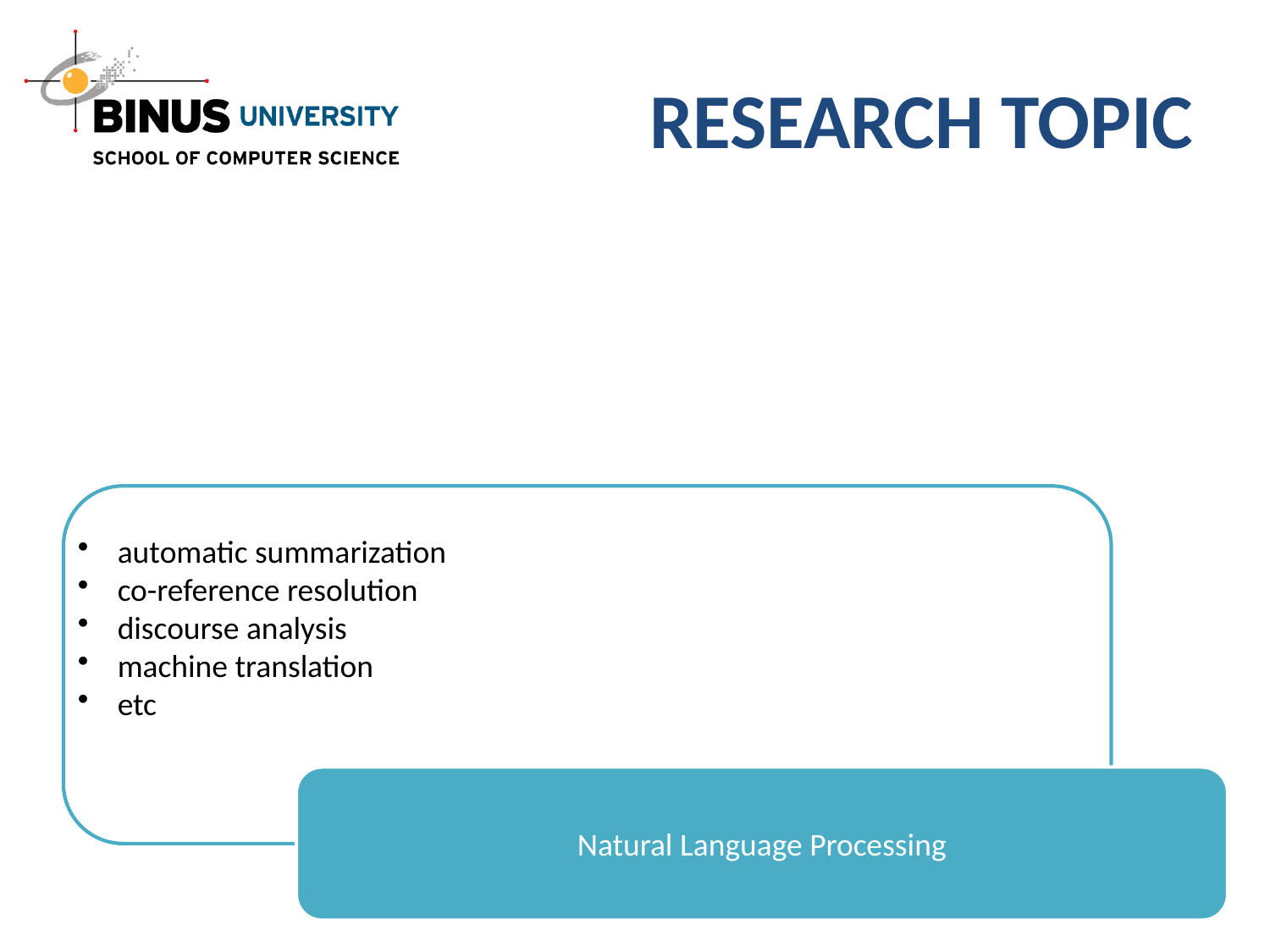

# Research topic
Natural Language Processing
automatic summarization
co-reference resolution
discourse analysis
machine translation
etc
etc
etc